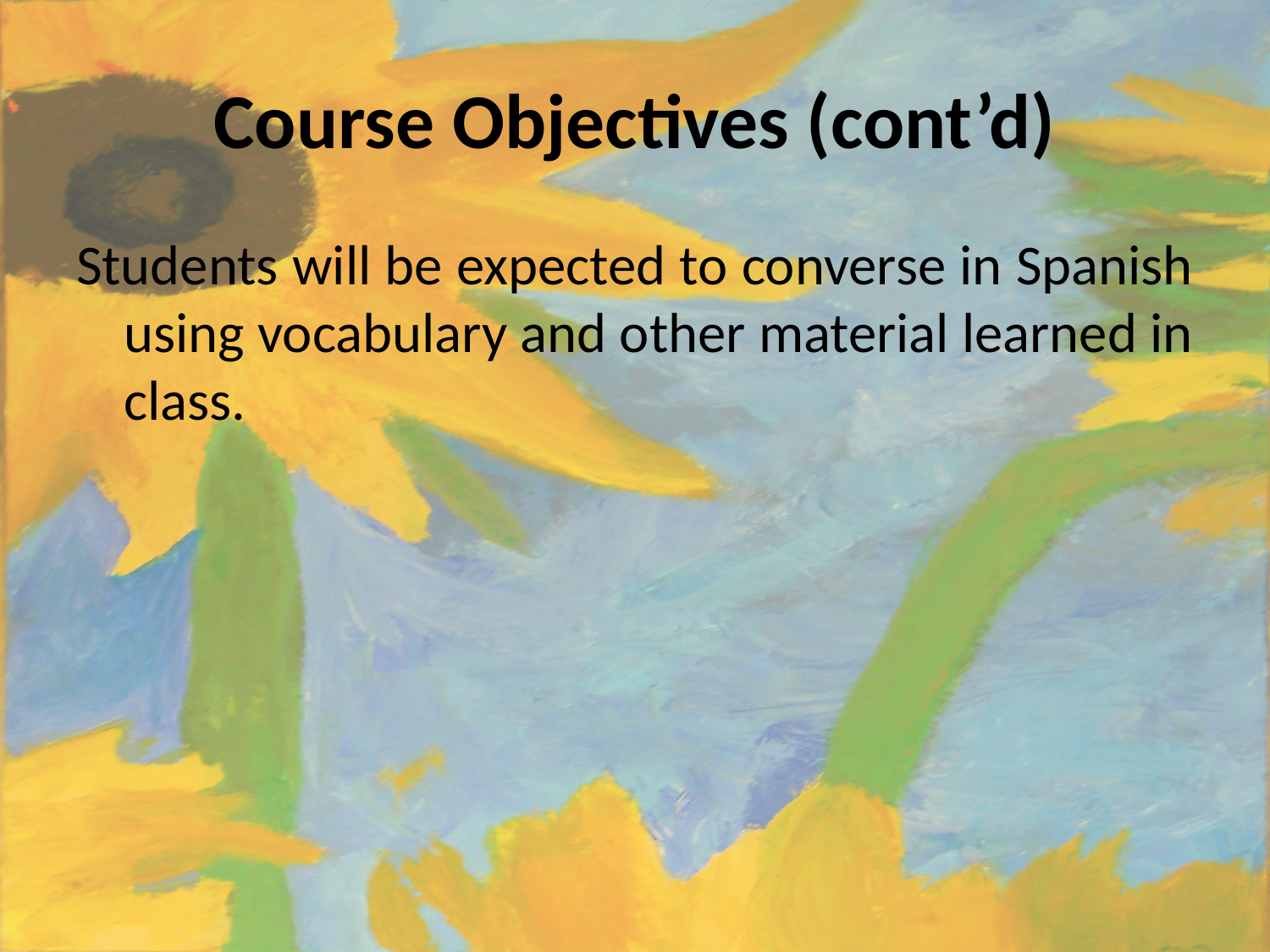

# Course Objectives (cont’d)
Students will be expected to converse in Spanish using vocabulary and other material learned in class.